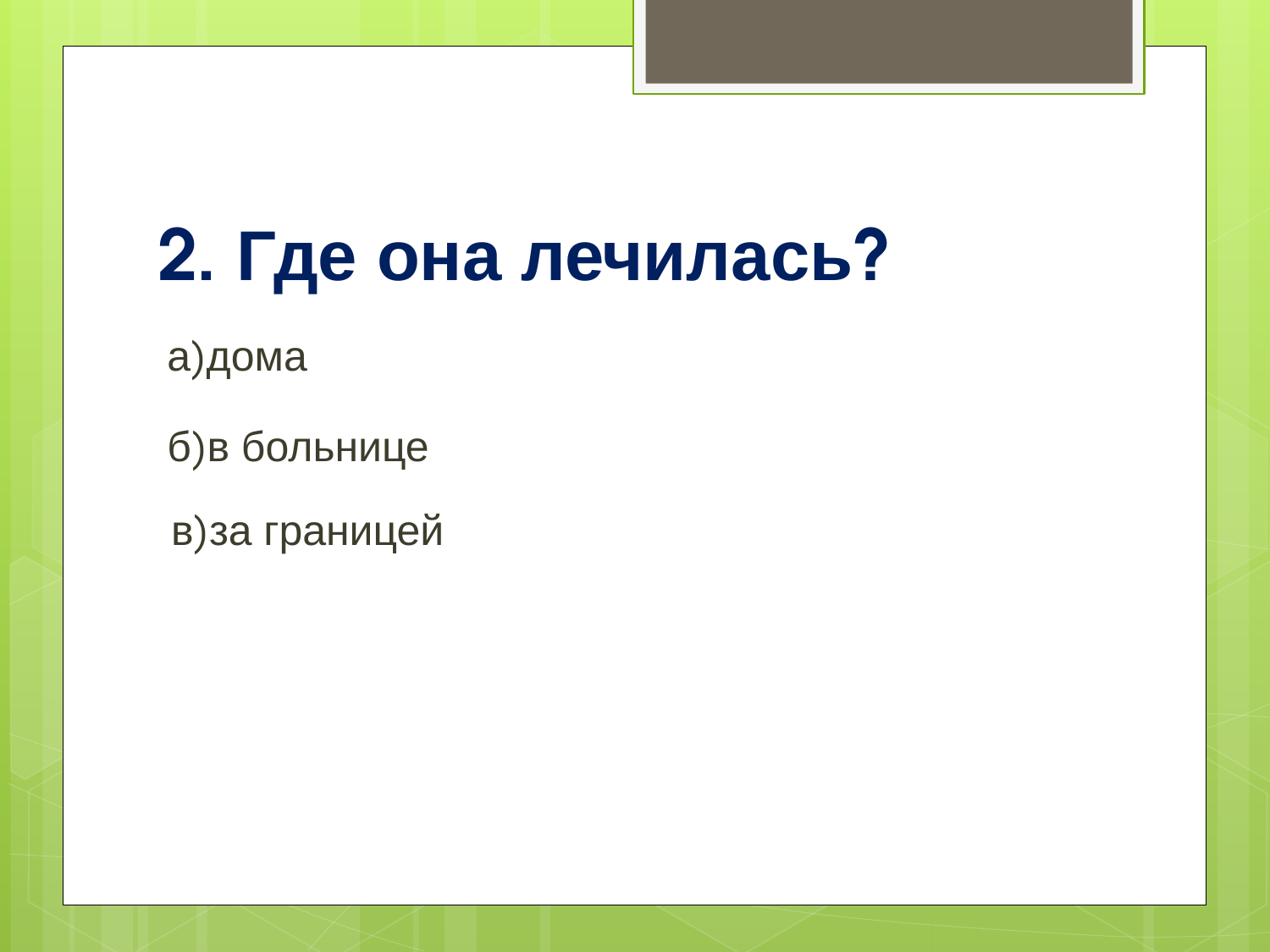

# 2. Где она лечилась?
а)дома
б)в больнице
в)за границей